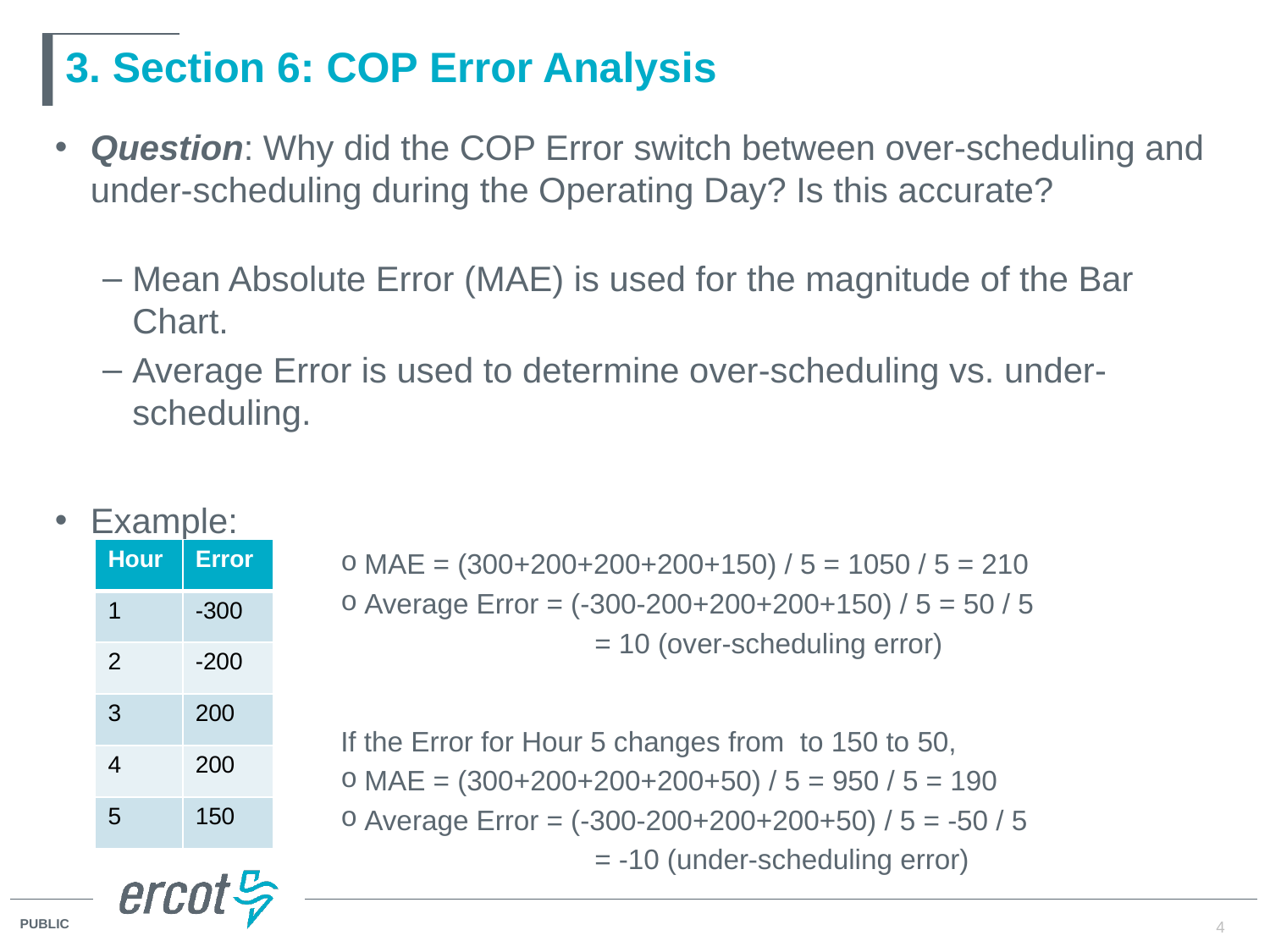

# 3. Section 6: COP Error Analysis
Question: Why did the COP Error switch between over-scheduling and under-scheduling during the Operating Day? Is this accurate?

Mean Absolute Error (MAE) is used for the magnitude of the Bar Chart.
Average Error is used to determine over-scheduling vs. under-scheduling.

Example:
MAE = (300+200+200+200+150) / 5 = 1050 / 5 = 210
Average Error = (-300-200+200+200+150) / 5 = 50 / 5
		= 10 (over-scheduling error)

If the Error for Hour 5 changes from  to 150 to 50,
MAE = (300+200+200+200+50) / 5 = 950 / 5 = 190
Average Error = (-300-200+200+200+50) / 5 = -50 / 5
		= -10 (under-scheduling error)

| Hour | Error |
| --- | --- |
| 1 | -300 |
| 2 | -200 |
| 3 | 200 |
| 4 | 200 |
| 5 | 150 |
4